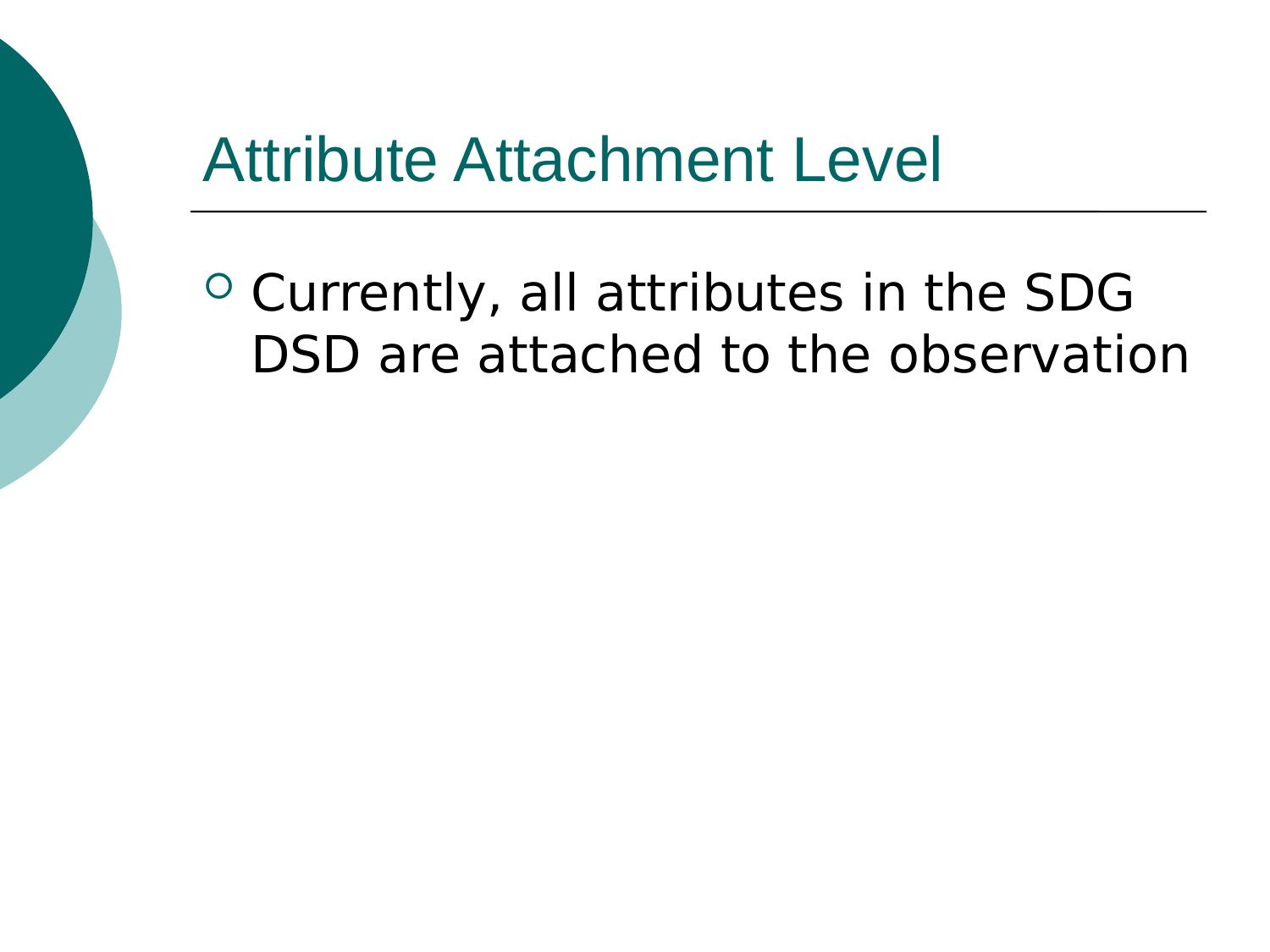

# Attribute Attachment Level
Currently, all attributes in the SDG DSD are attached to the observation